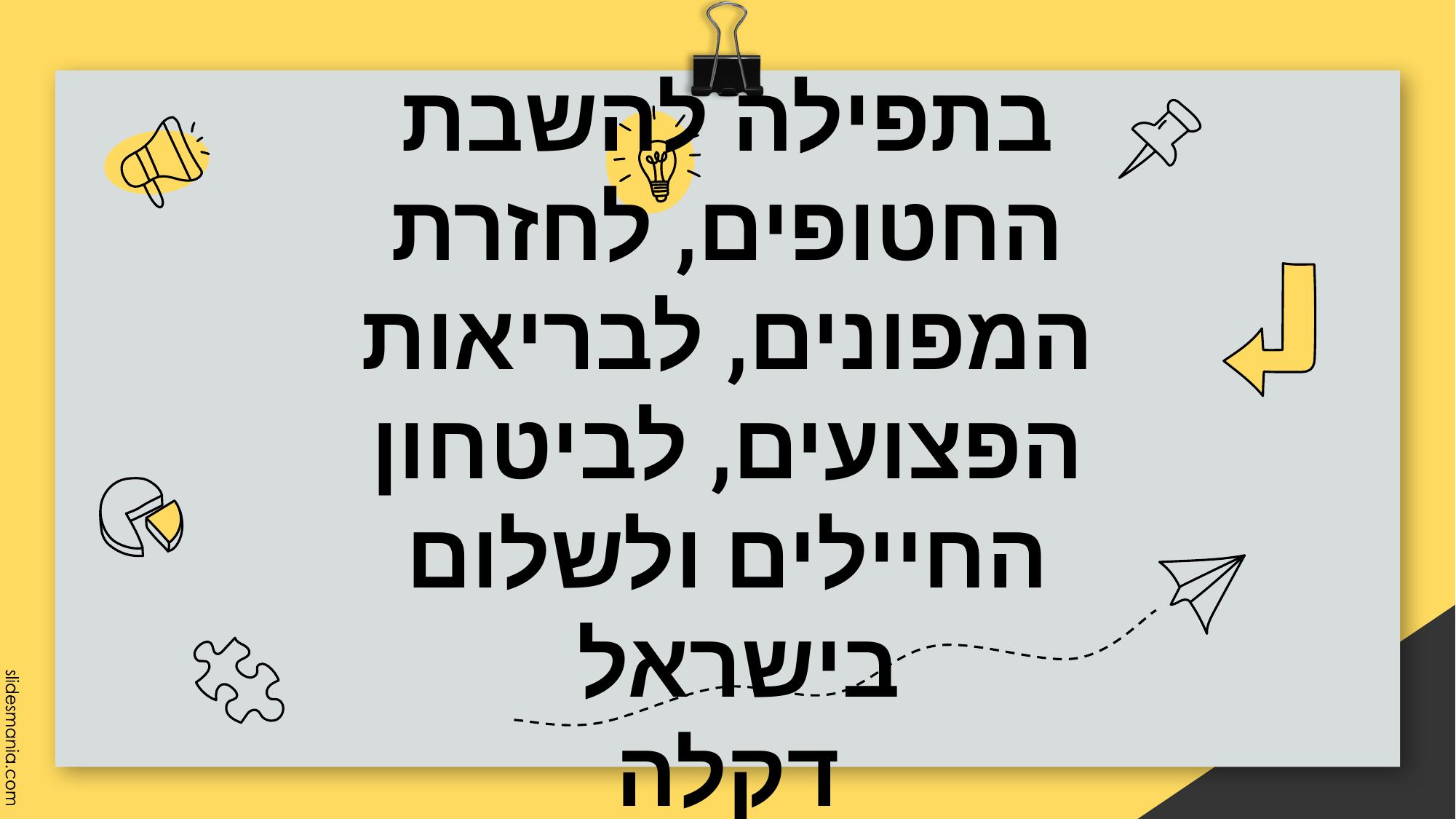

# בתפילה להשבת החטופים, לחזרת המפונים, לבריאות הפצועים, לביטחון החיילים ולשלום בישראל
דקלה